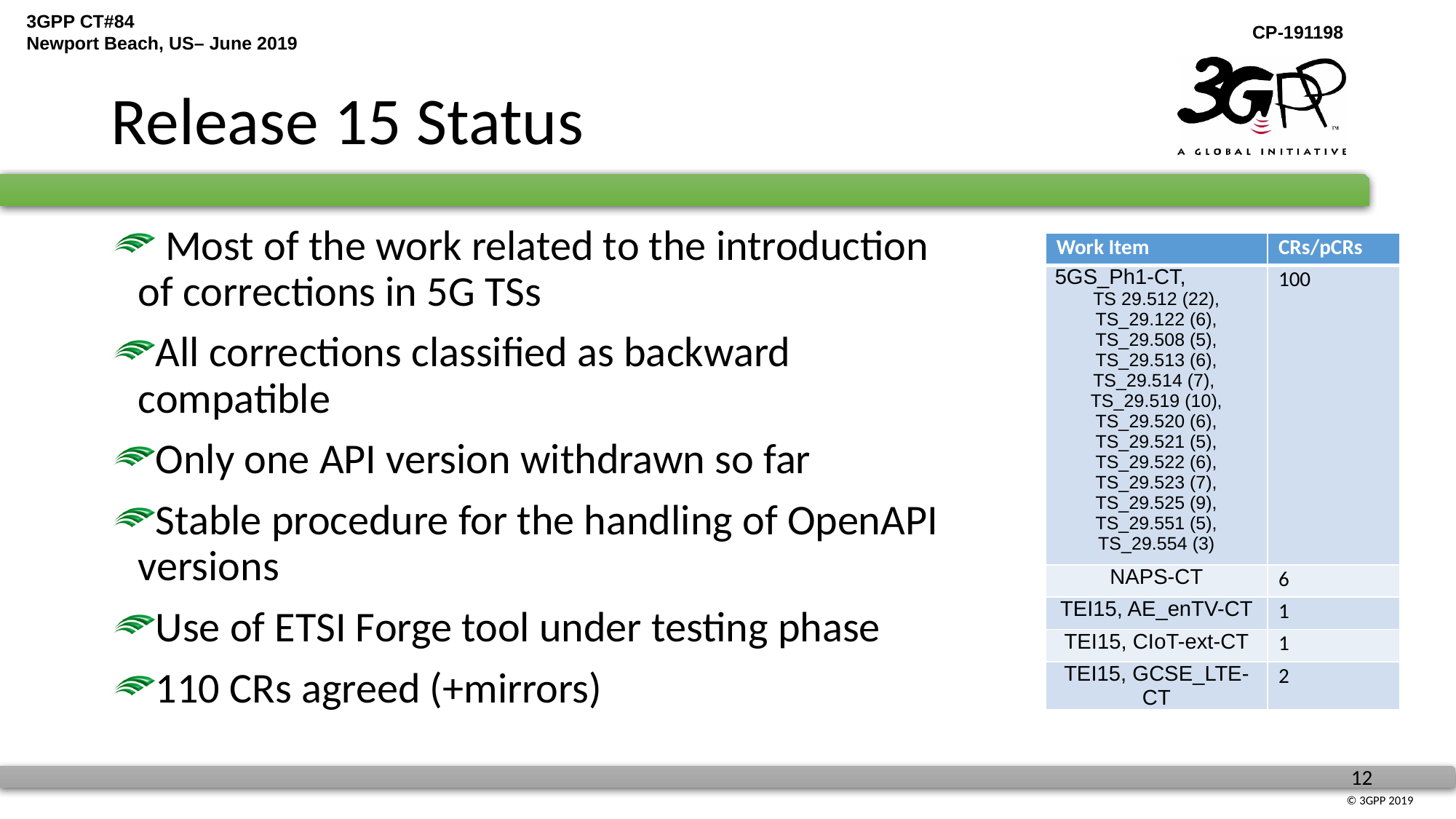

# Release 15 Status
 Most of the work related to the introduction of corrections in 5G TSs
All corrections classified as backward compatible
Only one API version withdrawn so far
Stable procedure for the handling of OpenAPI versions
Use of ETSI Forge tool under testing phase
110 CRs agreed (+mirrors)
| Work Item | CRs/pCRs |
| --- | --- |
| 5GS\_Ph1-CT, TS 29.512 (22), TS\_29.122 (6), TS\_29.508 (5), TS\_29.513 (6), TS\_29.514 (7), TS\_29.519 (10), TS\_29.520 (6), TS\_29.521 (5), TS\_29.522 (6), TS\_29.523 (7), TS\_29.525 (9), TS\_29.551 (5), TS\_29.554 (3) | 100 |
| NAPS-CT | 6 |
| TEI15, AE\_enTV-CT | 1 |
| TEI15, CIoT-ext-CT | 1 |
| TEI15, GCSE\_LTE-CT | 2 |